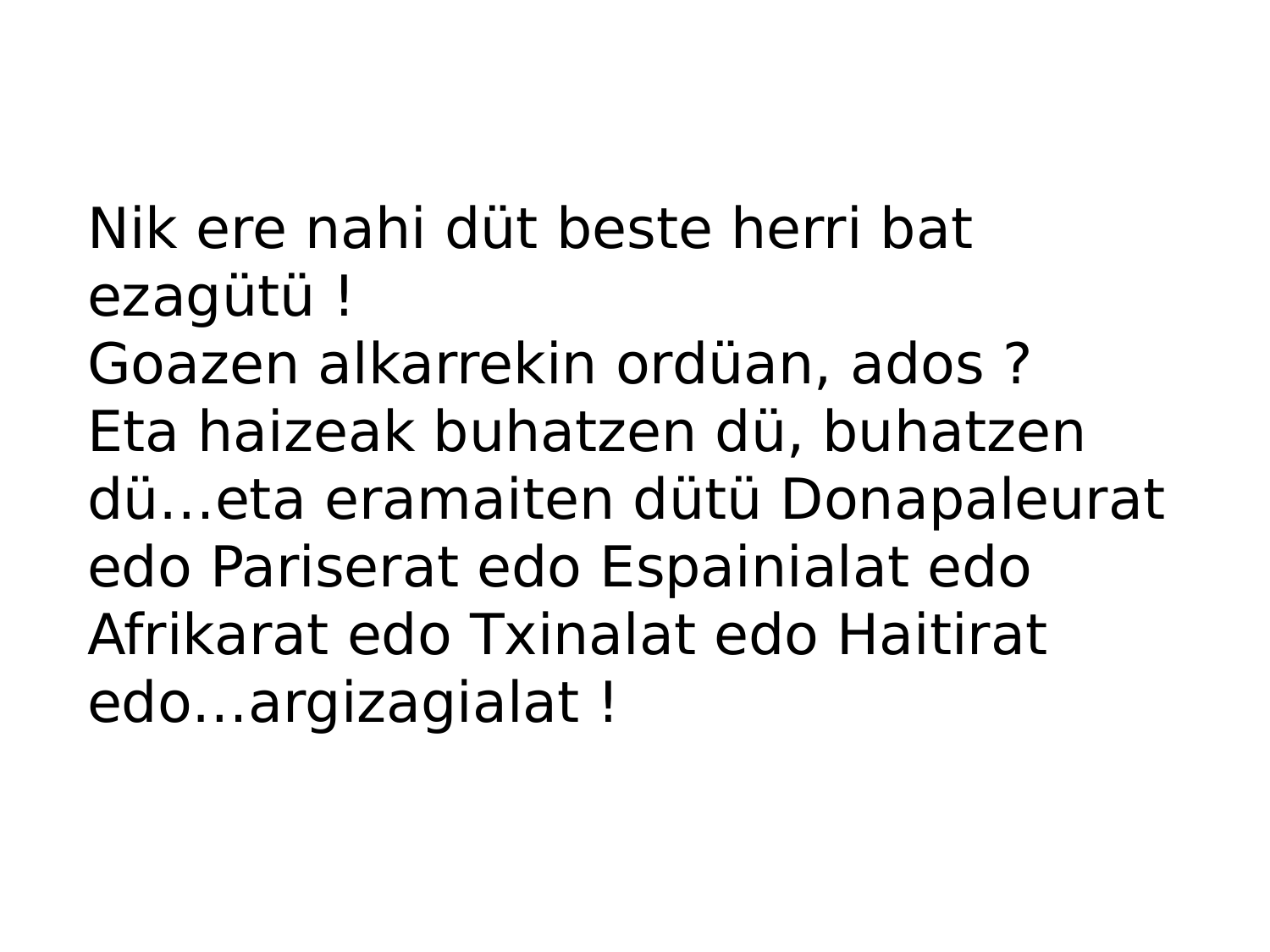

Nik ere nahi düt beste herri bat ezagütü !
Goazen alkarrekin ordüan, ados ?
Eta haizeak buhatzen dü, buhatzen dü…eta eramaiten dütü Donapaleurat edo Pariserat edo Espainialat edo Afrikarat edo Txinalat edo Haitirat edo…argizagialat !